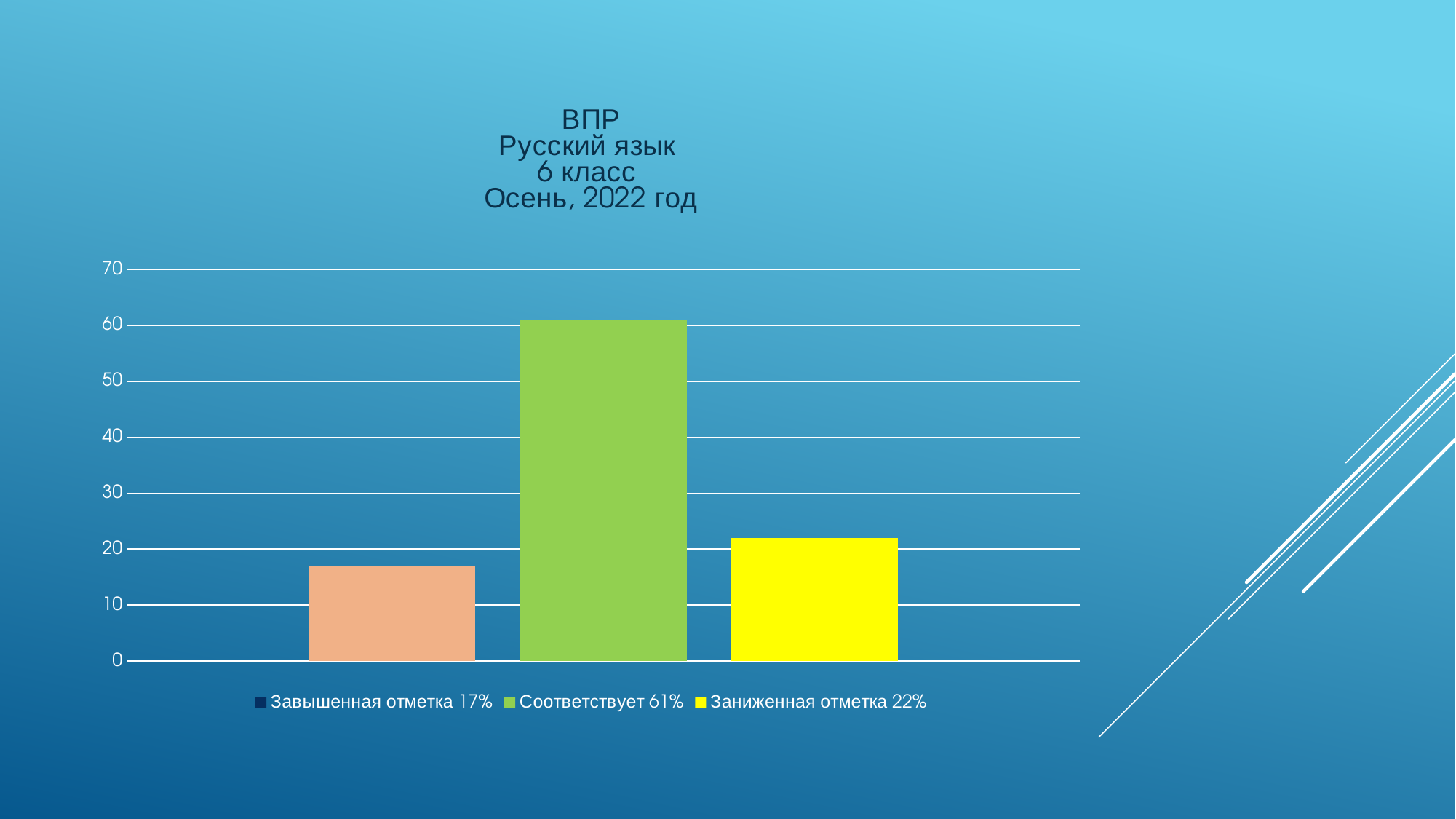

### Chart:  ВПР
Русский язык
6 класс
Осень, 2022 год

| Category | Завышенная отметка 17% | Соответствует 61% | Заниженная отметка 22% |
|---|---|---|---|
| Категория 1 | 17.0 | 61.0 | 22.0 |
#